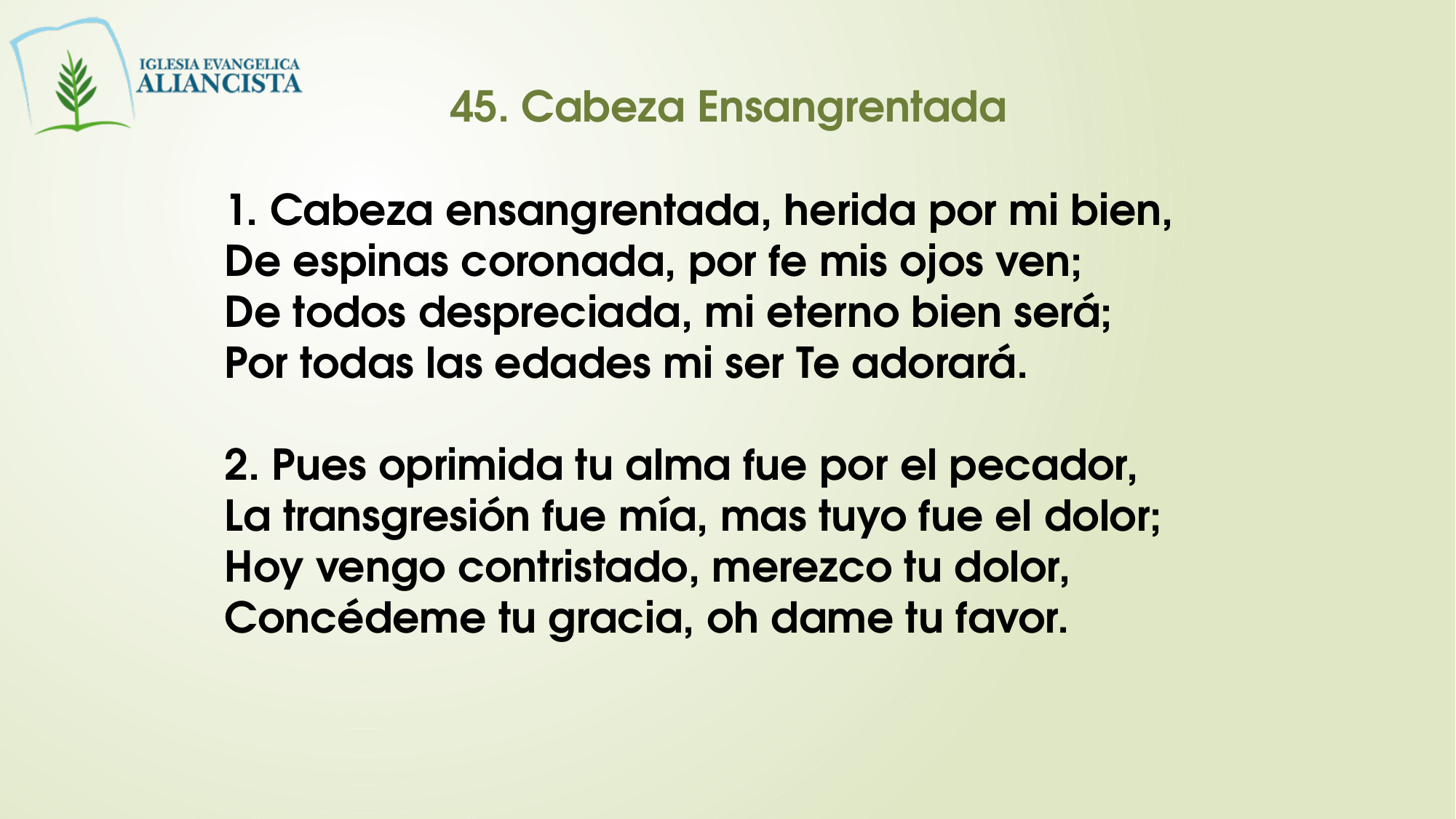

45. Cabeza Ensangrentada
1. Cabeza ensangrentada, herida por mi bien,
De espinas coronada, por fe mis ojos ven;
De todos despreciada, mi eterno bien será;
Por todas las edades mi ser Te adorará.

2. Pues oprimida tu alma fue por el pecador,
La transgresión fue mía, mas tuyo fue el dolor;
Hoy vengo contristado, merezco tu dolor,
Concédeme tu gracia, oh dame tu favor.